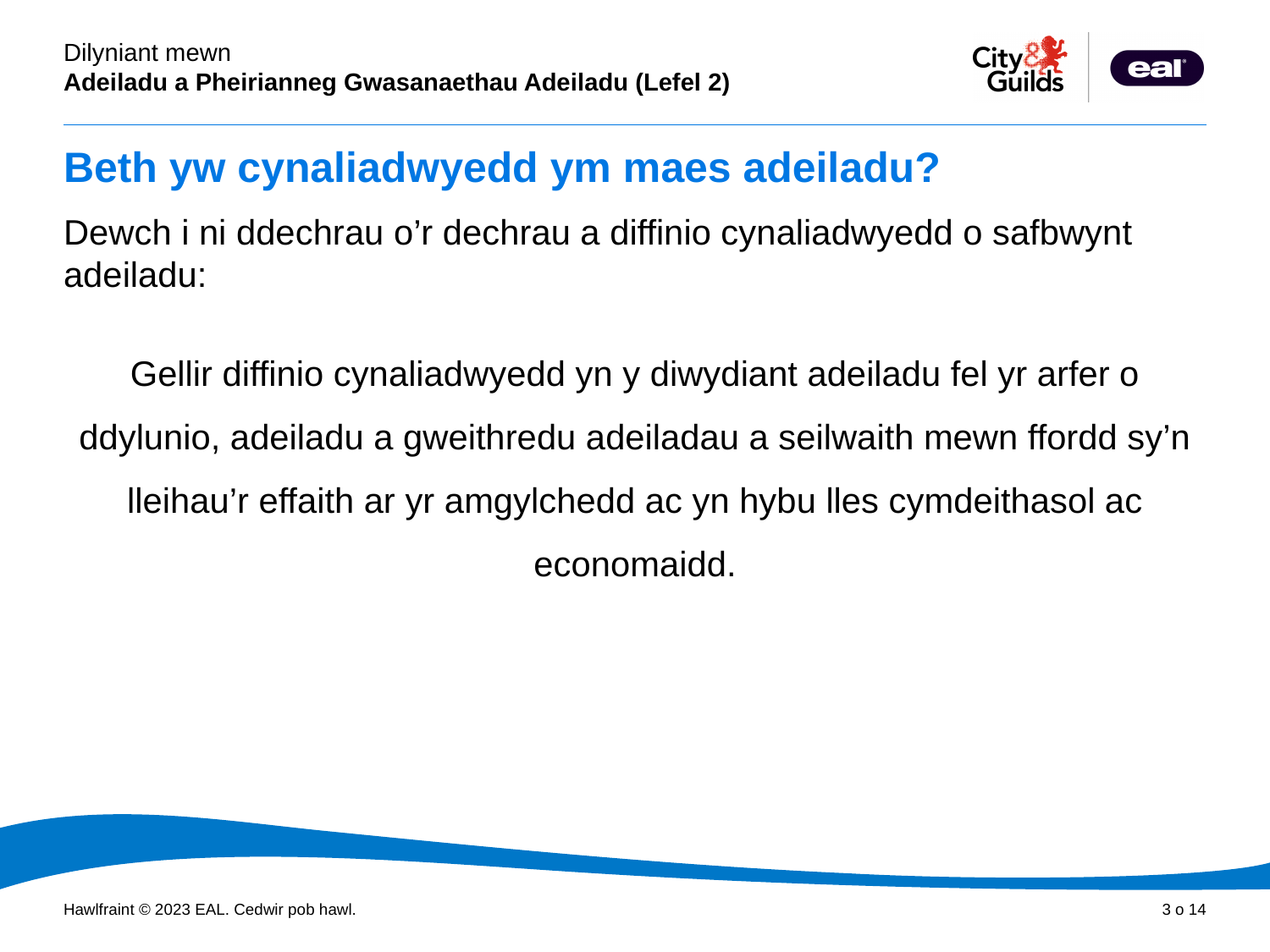

# Beth yw cynaliadwyedd ym maes adeiladu?
Dewch i ni ddechrau o’r dechrau a diffinio cynaliadwyedd o safbwynt adeiladu:
Gellir diffinio cynaliadwyedd yn y diwydiant adeiladu fel yr arfer o ddylunio, adeiladu a gweithredu adeiladau a seilwaith mewn ffordd sy’n lleihau’r effaith ar yr amgylchedd ac yn hybu lles cymdeithasol ac economaidd.